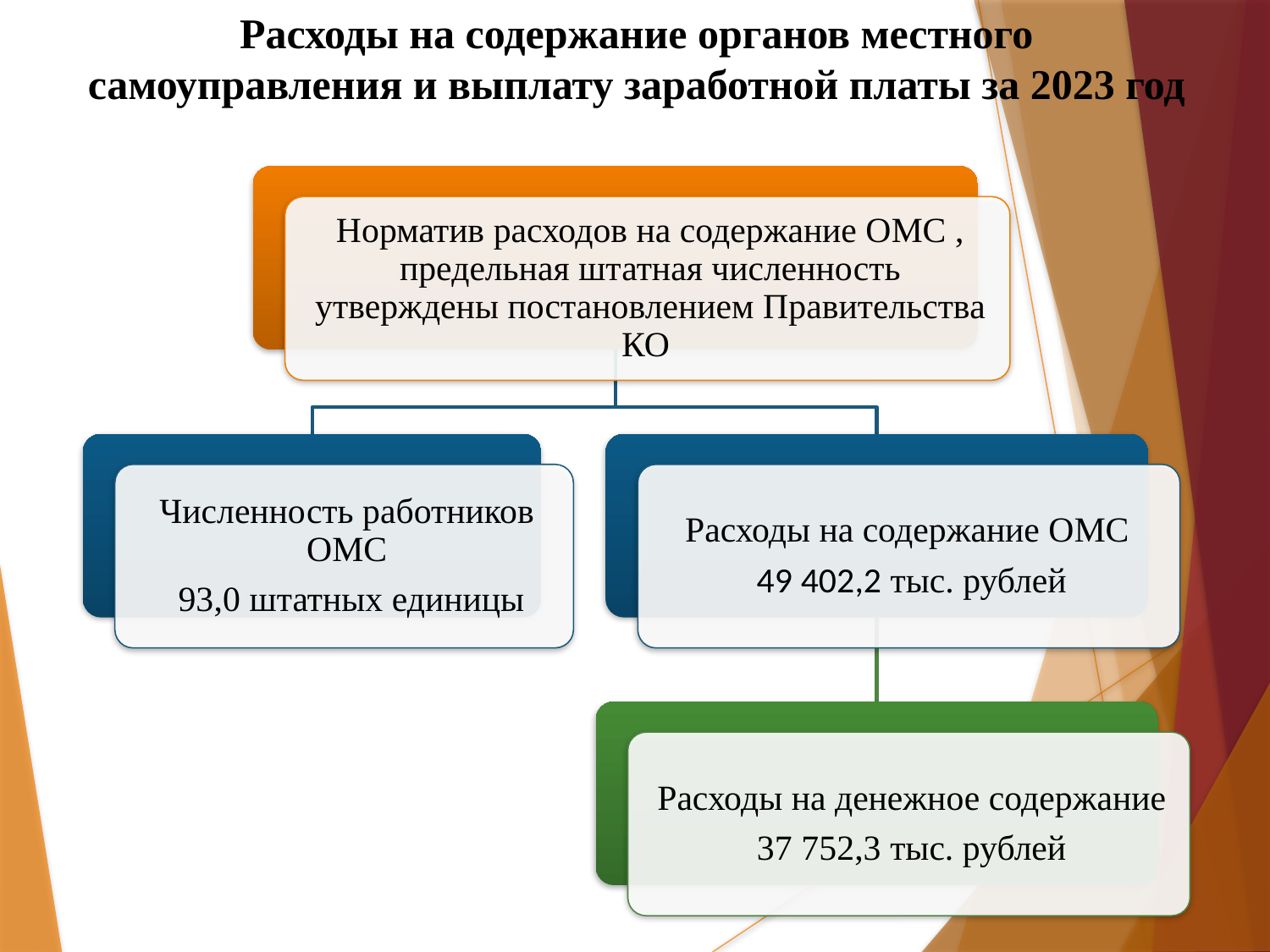

# Расходы на содержание органов местного самоуправления и выплату заработной платы за 2023 год
Норматив расходов на содержание ОМС , предельная штатная численность утверждены постановлением Правительства КО
Численность работников ОМС
 93,0 штатных единицы
Расходы на содержание ОМС
49 402,2 тыс. рублей
Расходы на денежное содержание
37 752,3 тыс. рублей
17